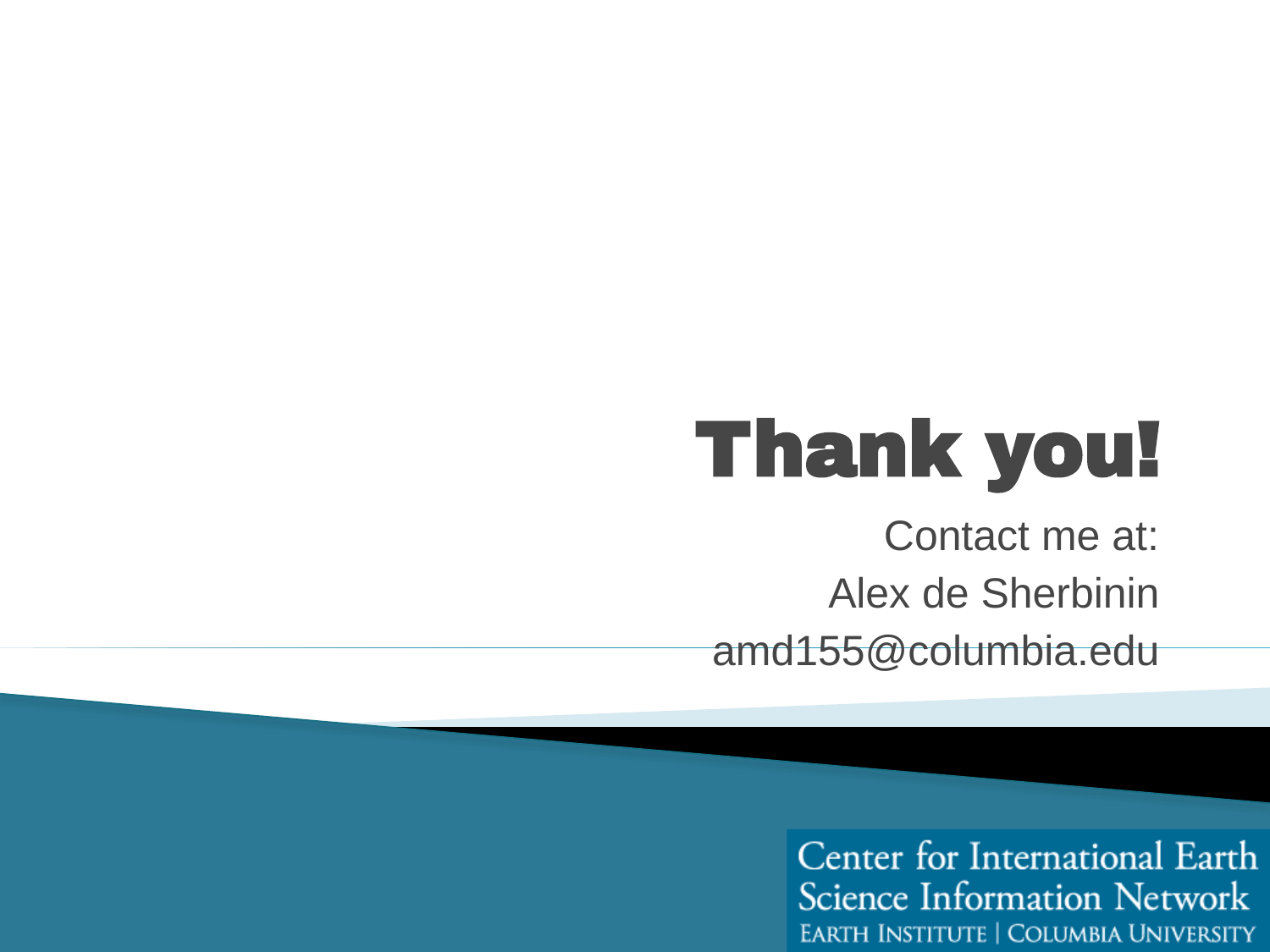

# Thank you!
Contact me at:
Alex de Sherbinin
amd155@columbia.edu